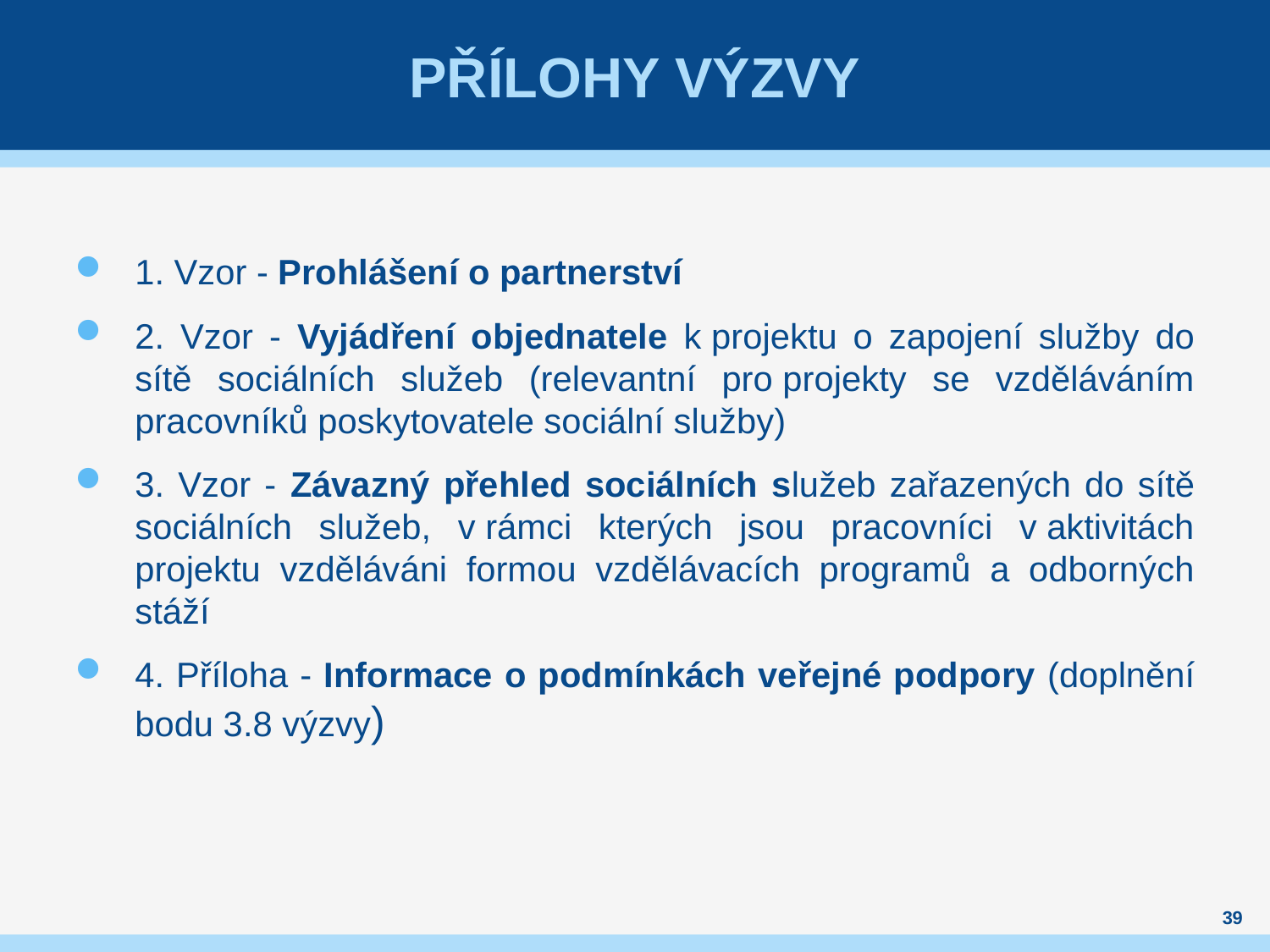

# Přílohy výzvy
1. Vzor - Prohlášení o partnerství
2. Vzor - Vyjádření objednatele k projektu o zapojení služby do sítě sociálních služeb (relevantní pro projekty se vzděláváním pracovníků poskytovatele sociální služby)
3. Vzor - Závazný přehled sociálních služeb zařazených do sítě sociálních služeb, v rámci kterých jsou pracovníci v aktivitách projektu vzděláváni formou vzdělávacích programů a odborných stáží
4. Příloha - Informace o podmínkách veřejné podpory (doplnění bodu 3.8 výzvy)

39